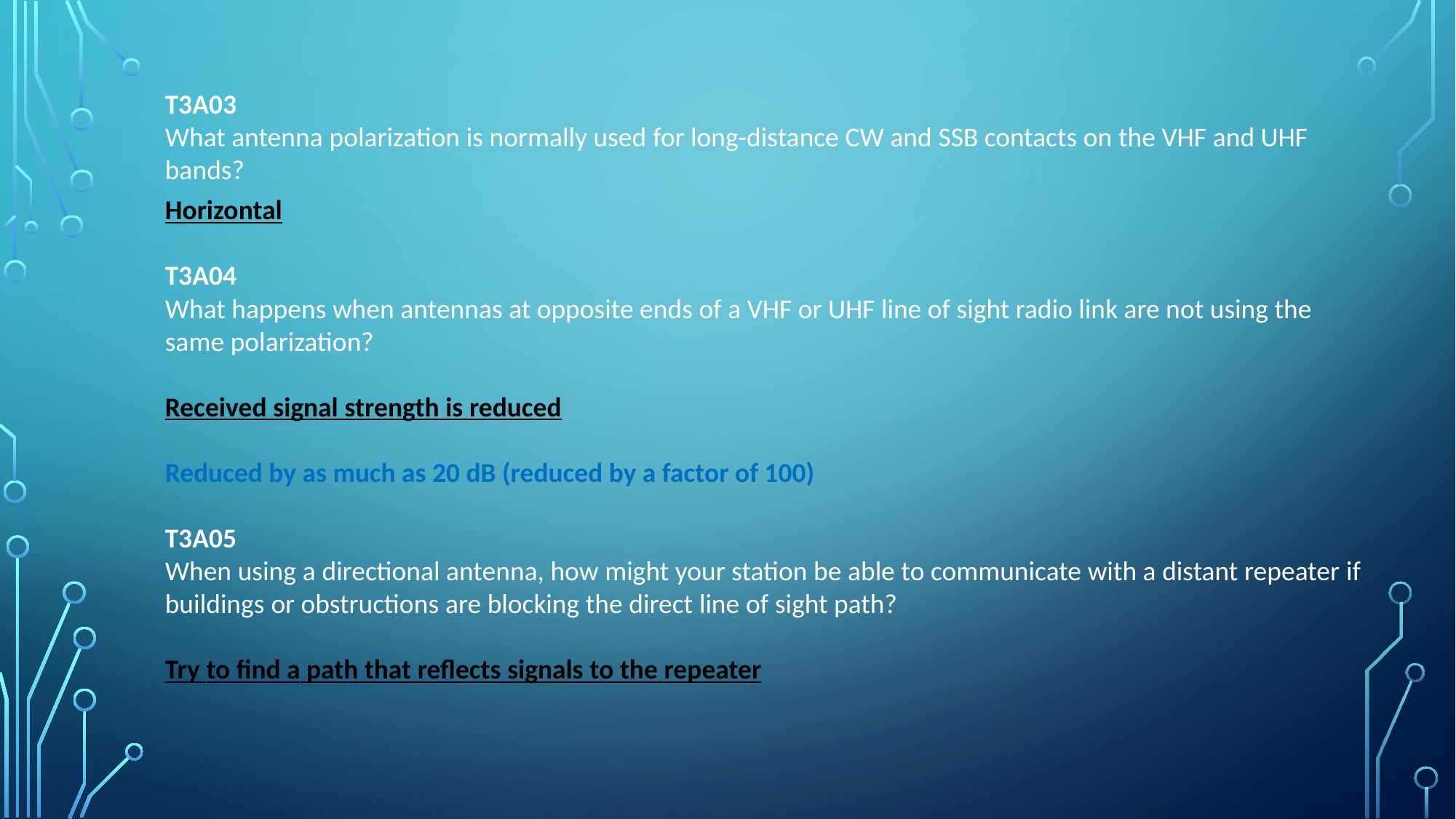

T3A03
What antenna polarization is normally used for long-distance CW and SSB contacts on the VHF and UHF bands?

Horizontal

T3A04
What happens when antennas at opposite ends of a VHF or UHF line of sight radio link are not using the same polarization?

Received signal strength is reduced

Reduced by as much as 20 dB (reduced by a factor of 100)

T3A05
When using a directional antenna, how might your station be able to communicate with a distant repeater if buildings or obstructions are blocking the direct line of sight path?

Try to find a path that reflects signals to the repeater